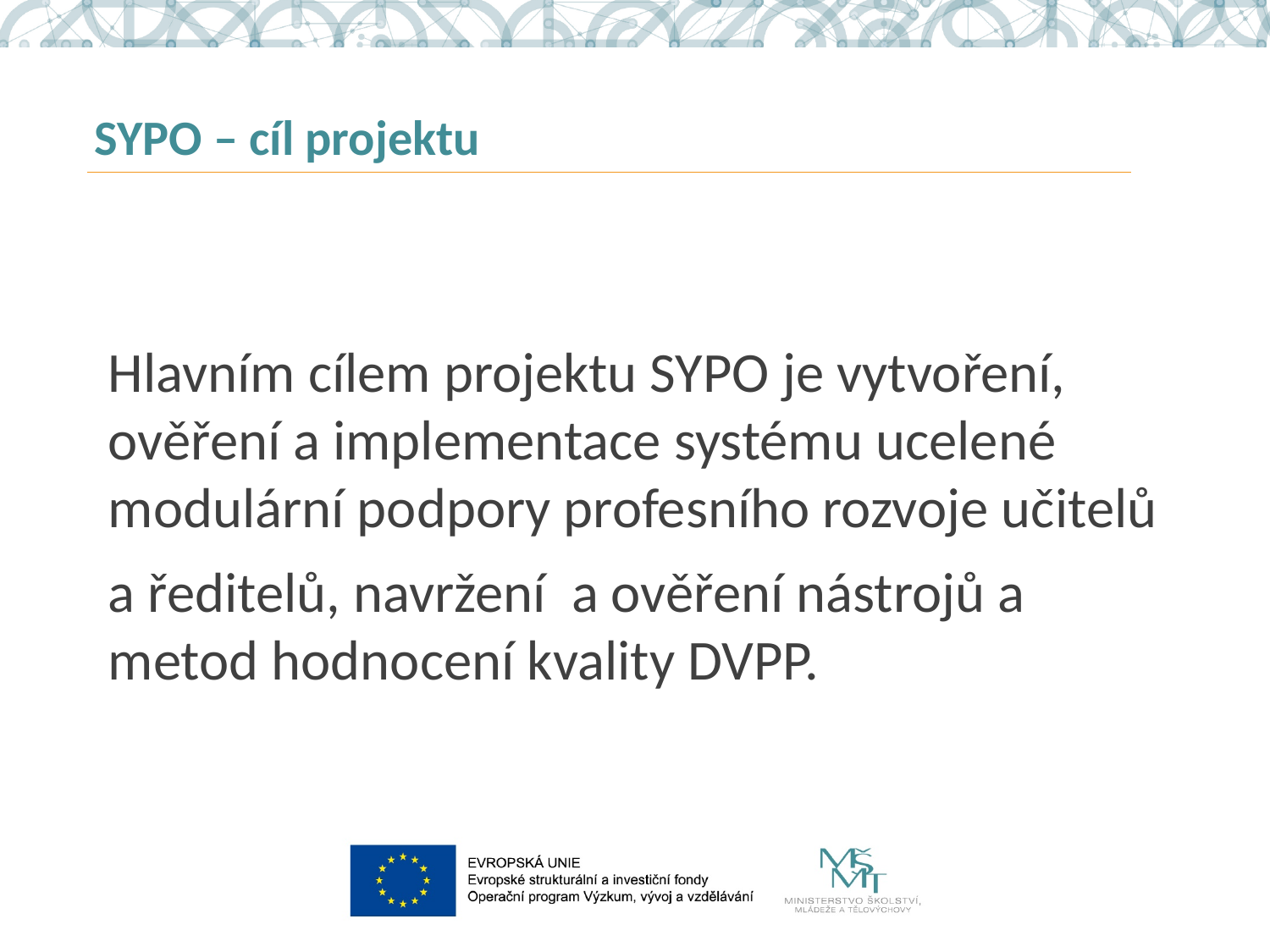

# SYPO – cíl projektu

Hlavním cílem projektu SYPO je vytvoření, ověření a implementace systému ucelené modulární podpory profesního rozvoje učitelů
a ředitelů, navržení  a ověření nástrojů a metod hodnocení kvality DVPP.